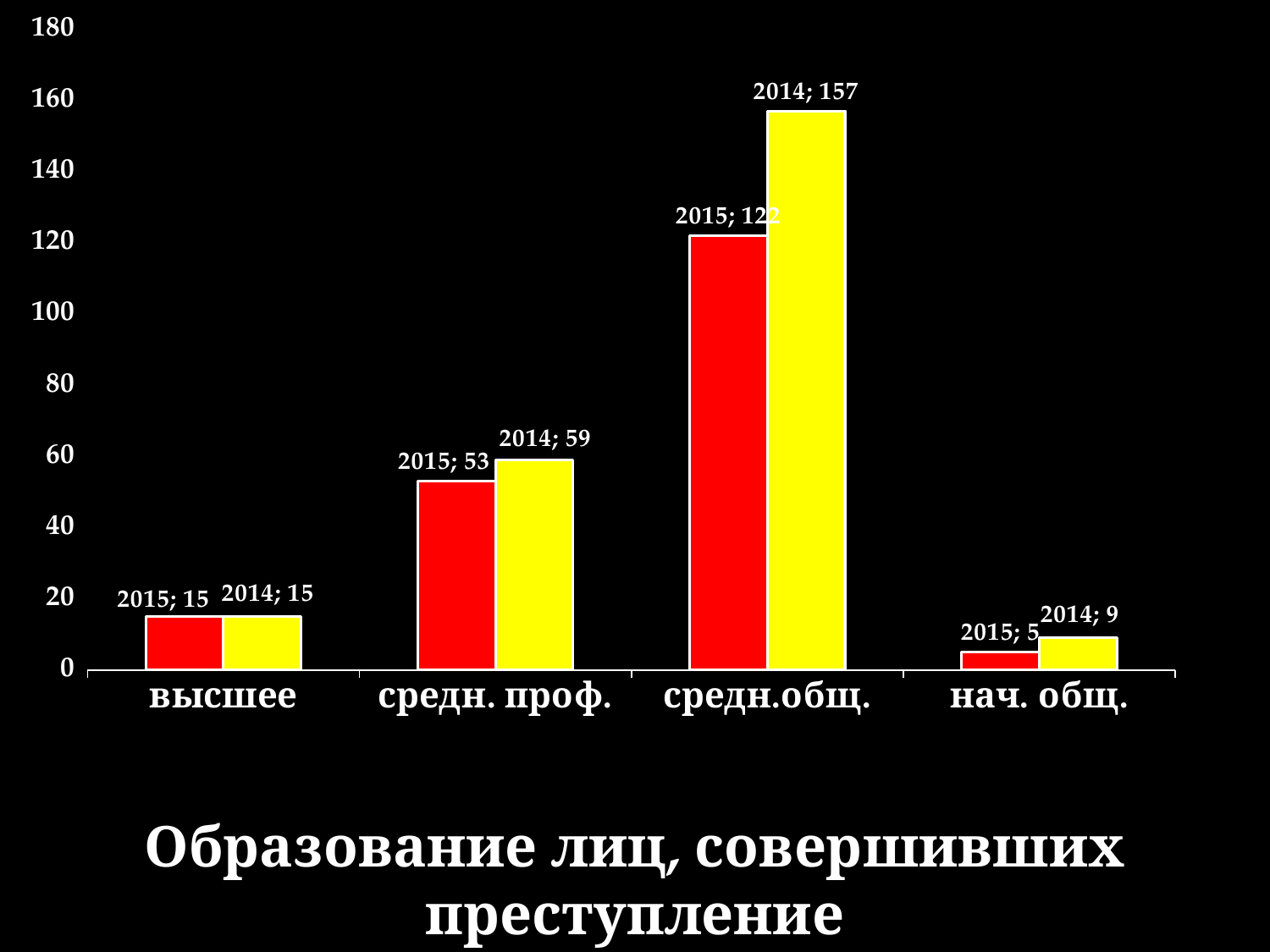

### Chart

| Category | 2015 | 2014 |
|---|---|---|
| высшее | 15.0 | 15.0 |
| средн. проф. | 53.0 | 59.0 |
| средн.общ. | 122.0 | 157.0 |
| нач. общ. | 5.0 | 9.0 |
# Образование лиц, совершивших преступление